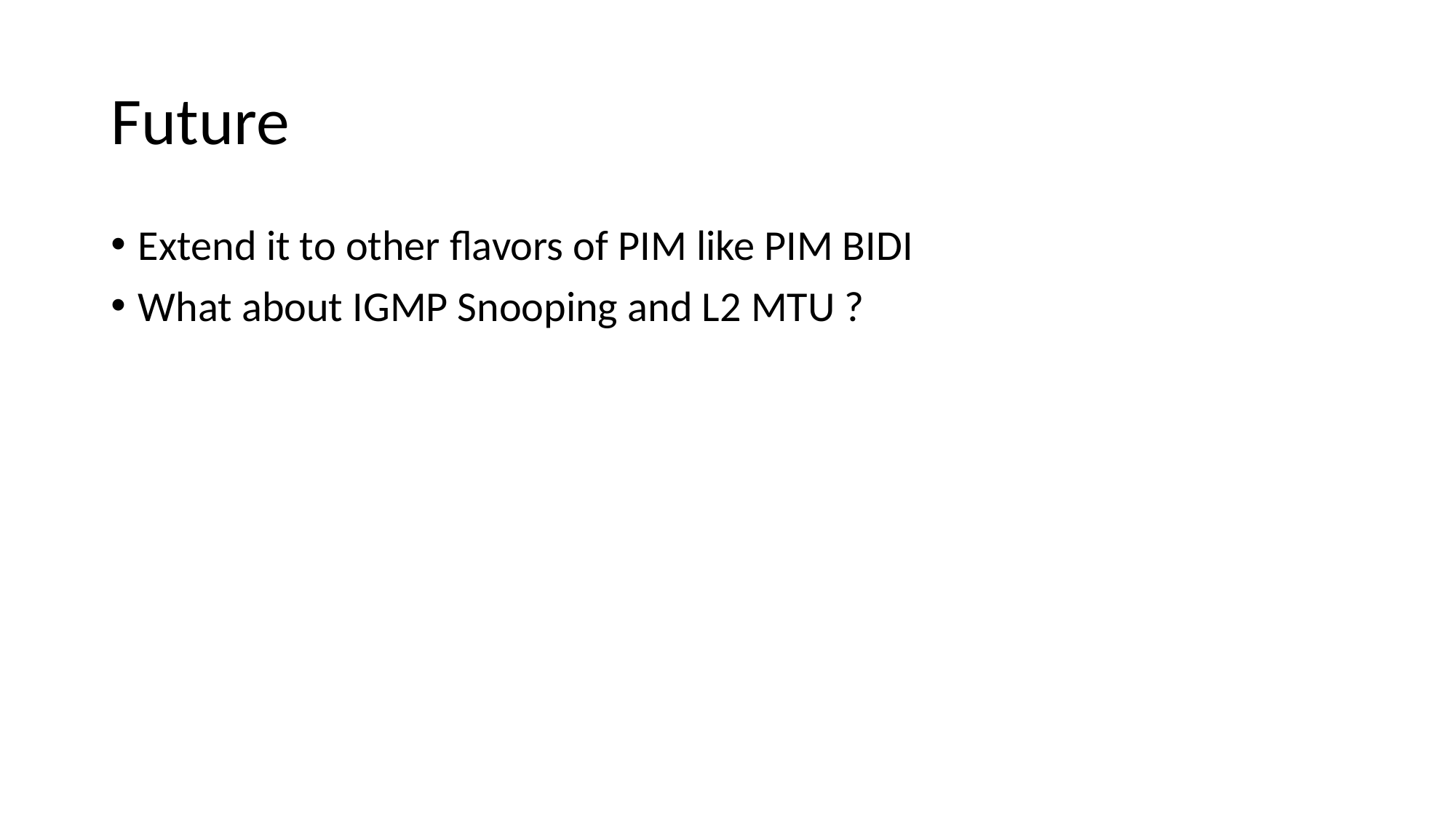

# Future
Extend it to other flavors of PIM like PIM BIDI
What about IGMP Snooping and L2 MTU ?